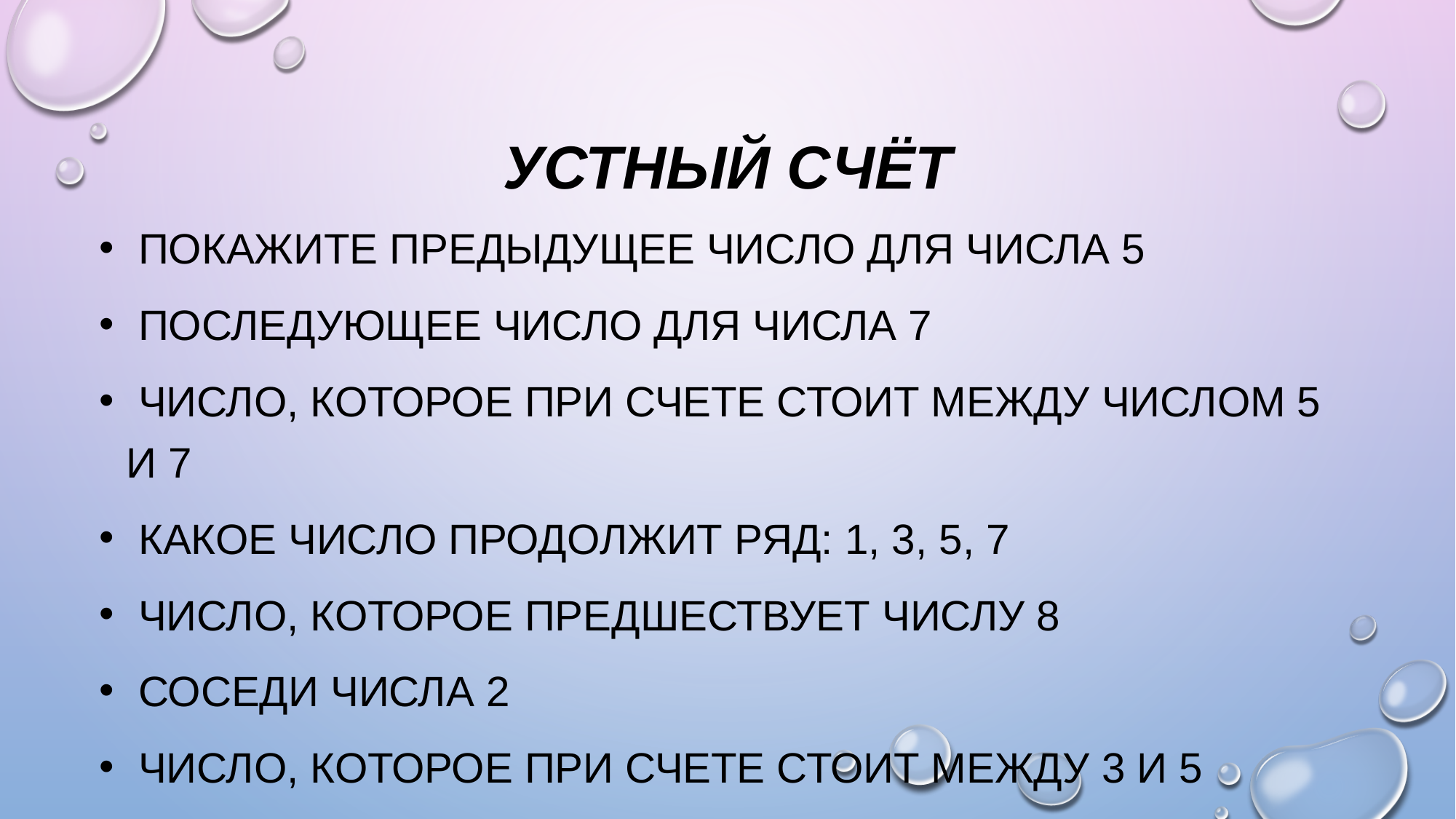

# Устный счёт
 покажите предыдущее число для числа 5
 последующее число для числа 7
 число, которое при счете стоит между числом 5 и 7
 какое число продолжит ряд: 1, 3, 5, 7
 число, которое предшествует числу 8
 соседи числа 2
 число, которое при счете стоит между 3 и 5